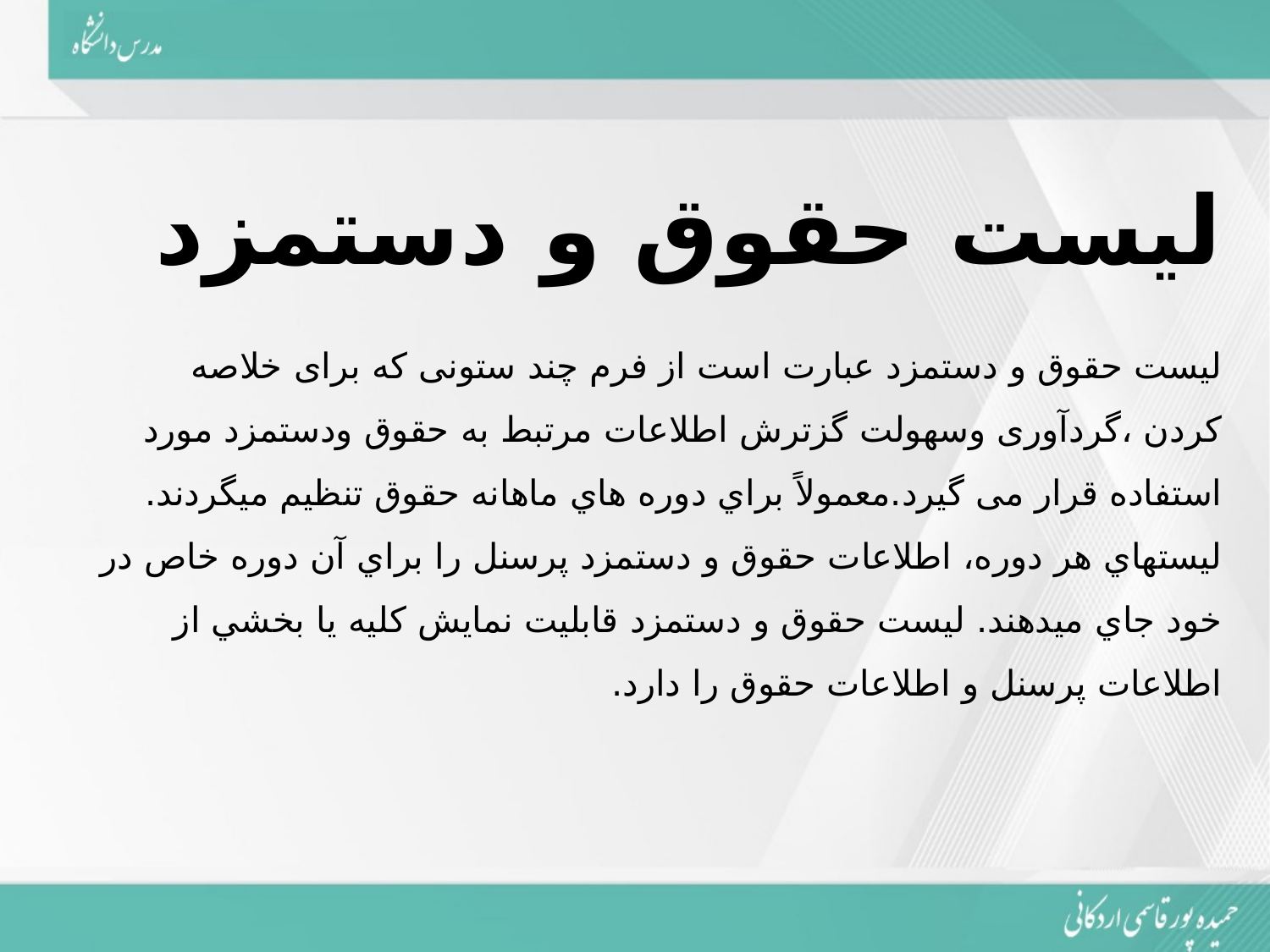

ليست حقوق و دستمزد

ليست حقوق و دستمزد عبارت است از فرم چند ستونی که برای خلاصه کردن ،گردآوری وسهولت گزترش اطلاعات مرتبط به حقوق ودستمزد مورد استفاده قرار می گیرد.معمولاً براي دوره هاي ماهانه حقوق تنظيم مي­گردند. ليستهاي هر دوره، اطلاعات حقوق و دستمزد پرسنل را براي آن دوره خاص در خود جاي مي­دهند. ليست حقوق و دستمزد قابليت نمايش کليه يا بخشي از اطلاعات پرسنل و اطلاعات حقوق را دارد.